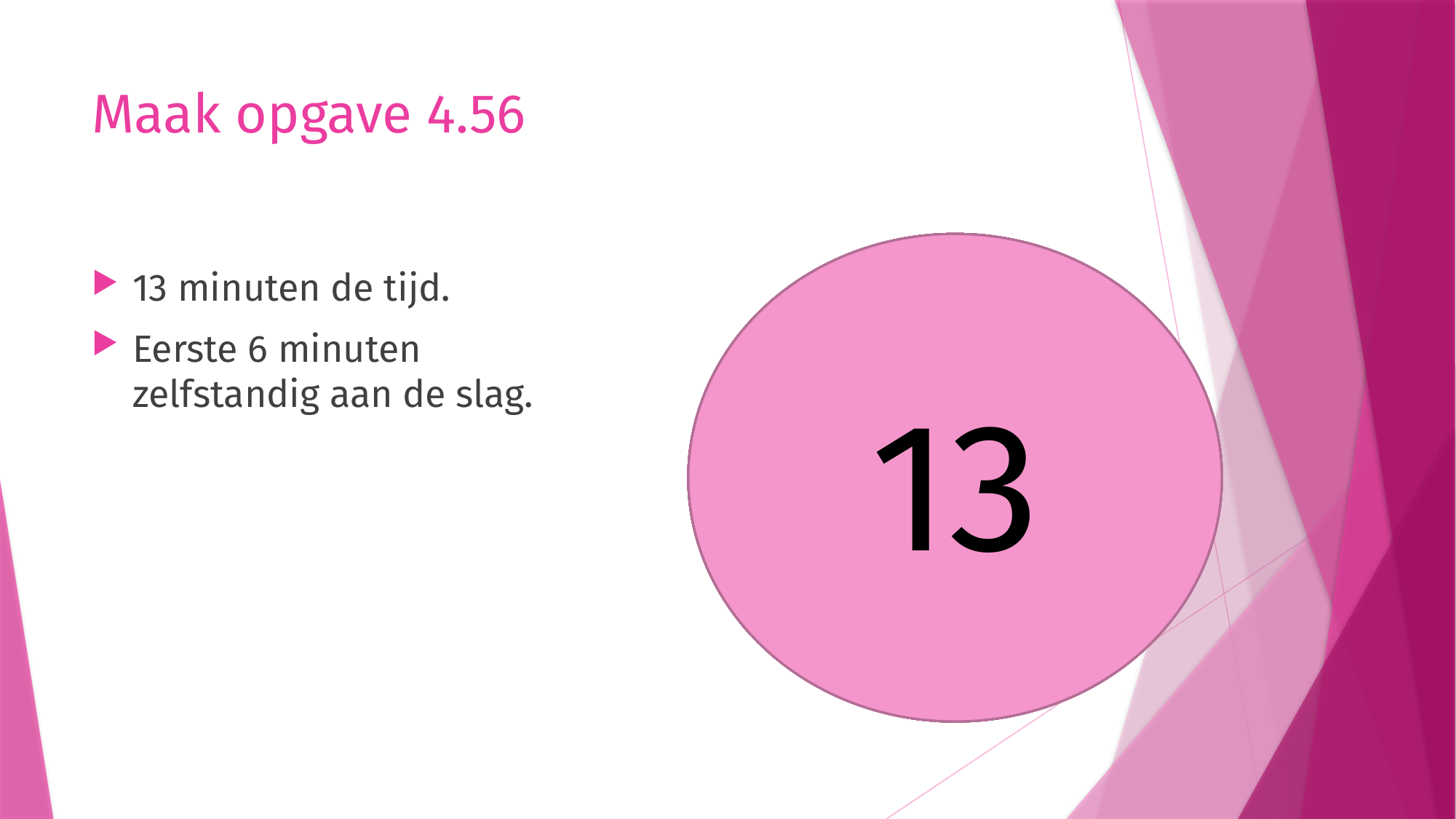

# Maak opgave 4.56
12
13
11
10
9
8
5
6
7
4
3
1
2
13 minuten de tijd.
Eerste 6 minuten zelfstandig aan de slag.